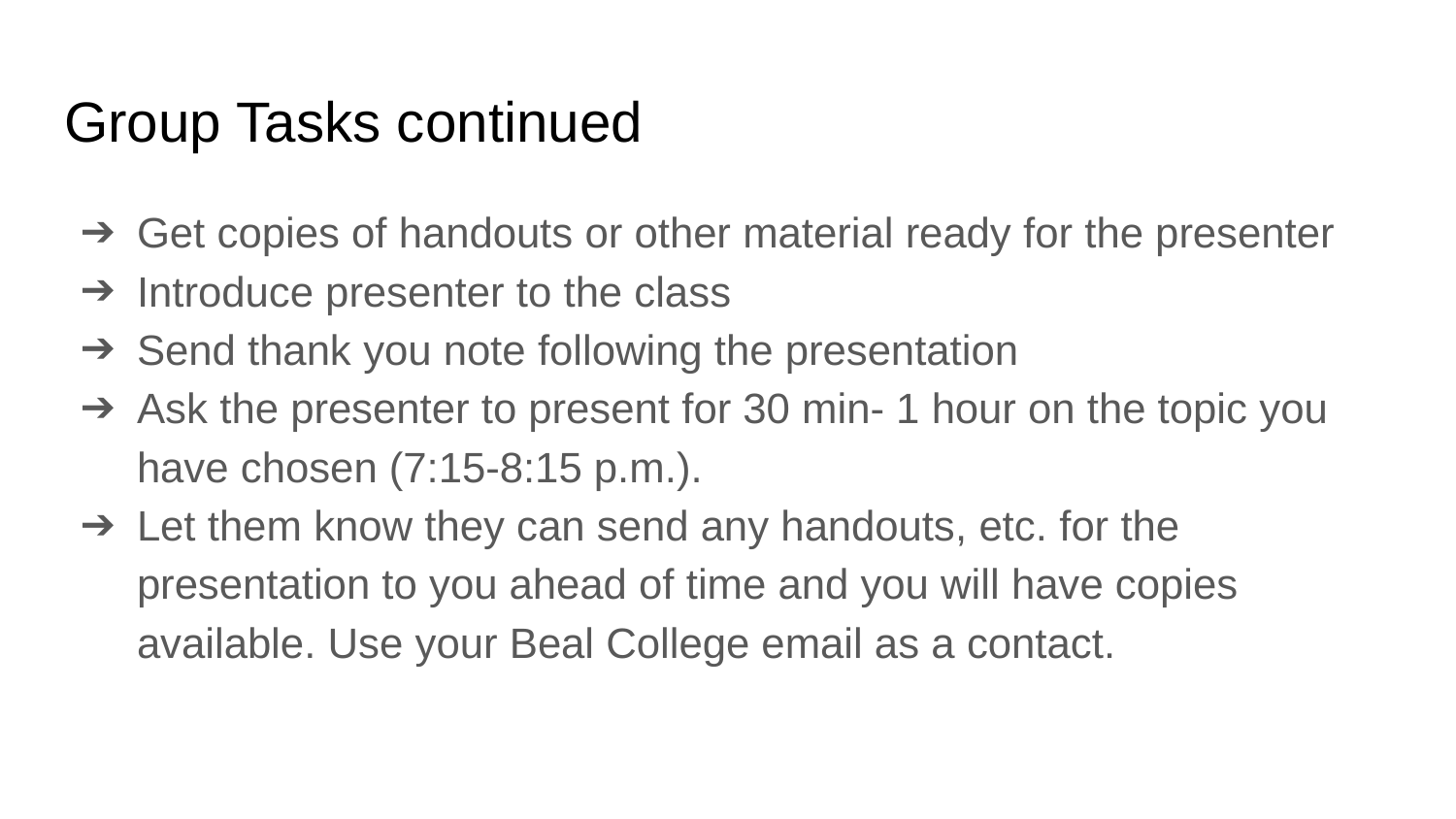

# Group Tasks continued
Get copies of handouts or other material ready for the presenter
Introduce presenter to the class
Send thank you note following the presentation
Ask the presenter to present for 30 min- 1 hour on the topic you have chosen (7:15-8:15 p.m.).
Let them know they can send any handouts, etc. for the presentation to you ahead of time and you will have copies available. Use your Beal College email as a contact.